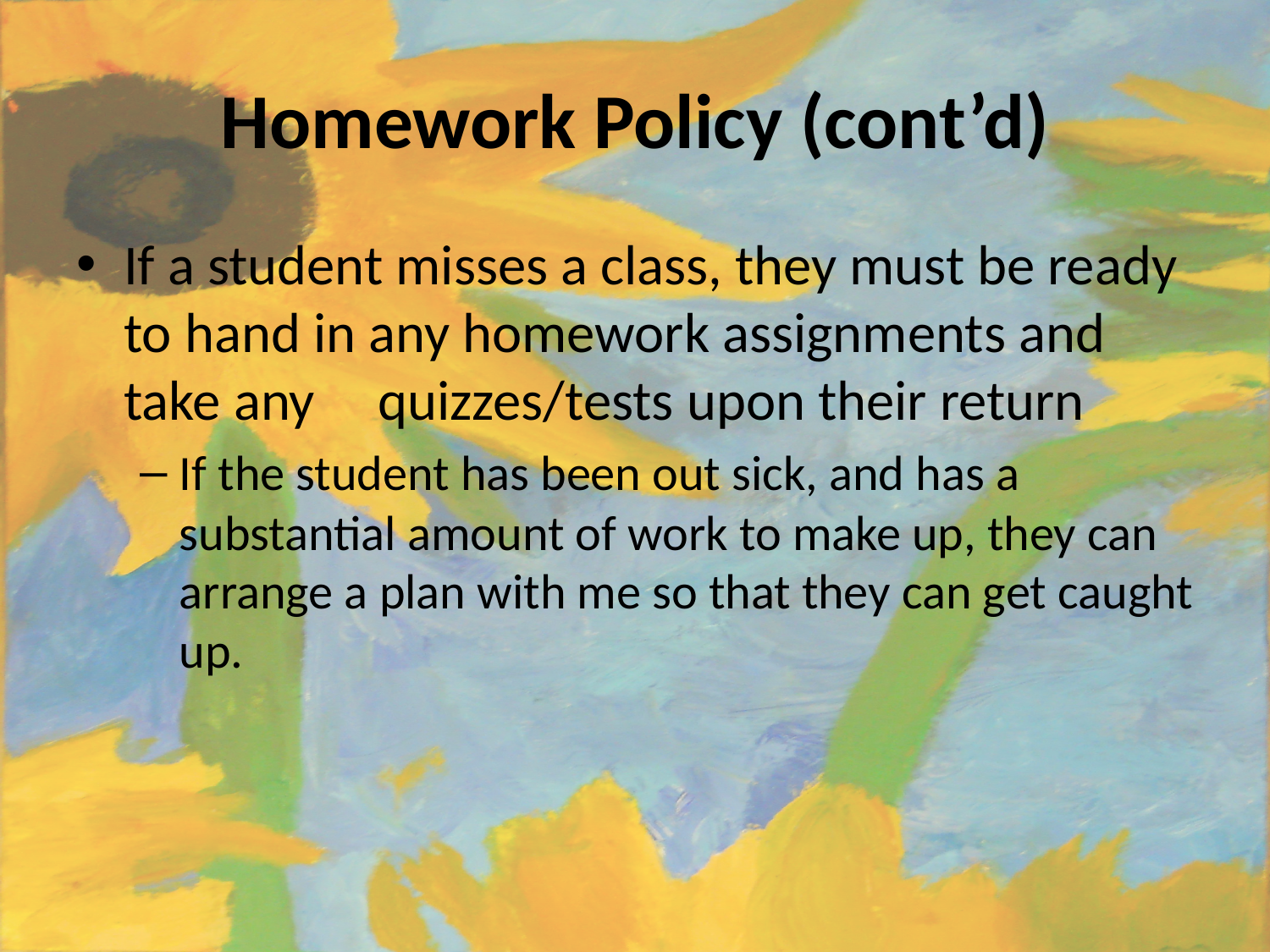

# Homework Policy (cont’d)
If a student misses a class, they must be ready to hand in any homework assignments and take any 	quizzes/tests upon their return
If the student has been out sick, and has a substantial amount of work to make up, they can arrange a plan with me so that they can get caught up.